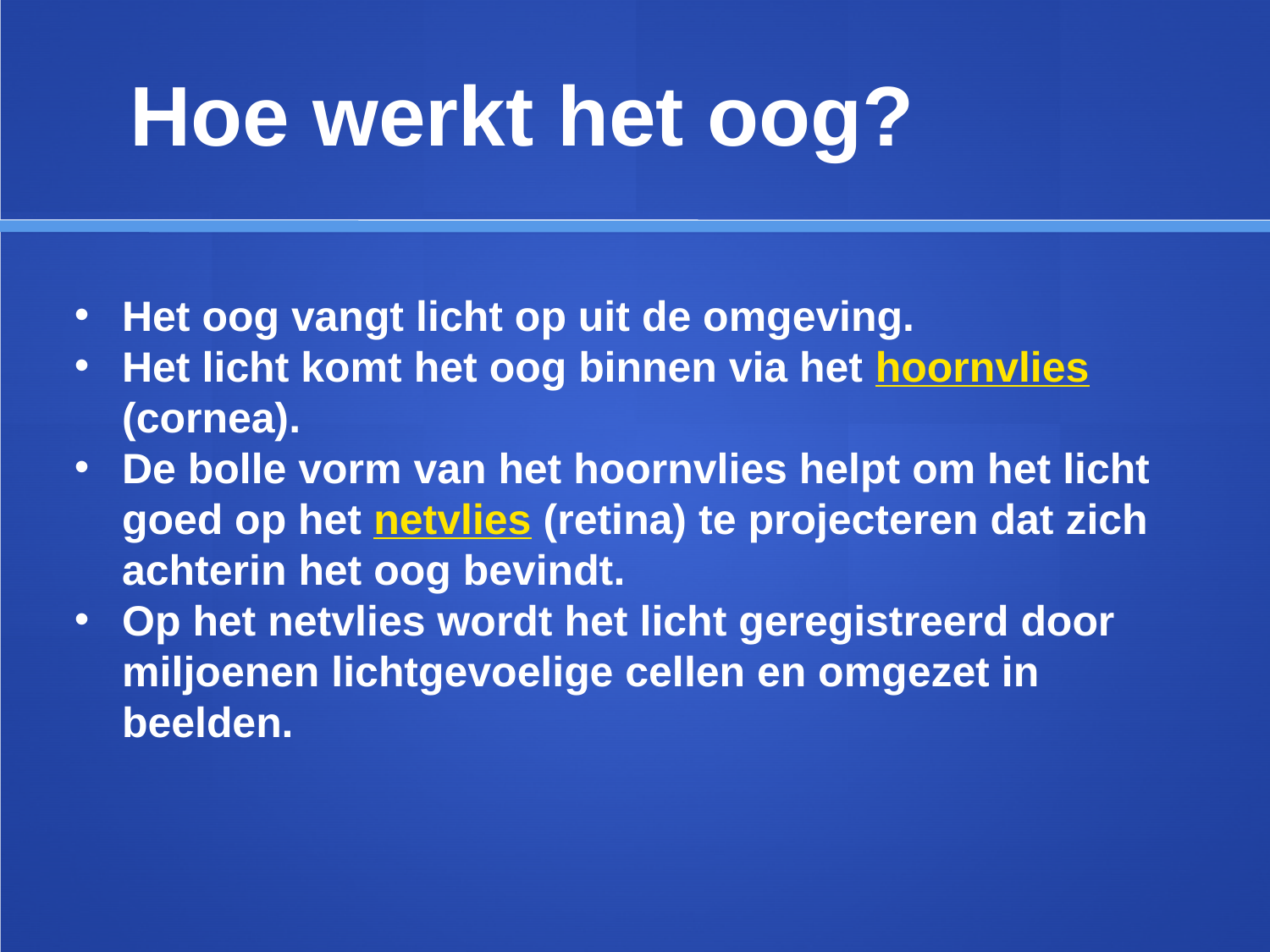

# Hoe werkt het oog?
Het oog vangt licht op uit de omgeving.
Het licht komt het oog binnen via het hoornvlies (cornea).
De bolle vorm van het hoornvlies helpt om het licht goed op het netvlies (retina) te projecteren dat zich achterin het oog bevindt.
Op het netvlies wordt het licht geregistreerd door miljoenen lichtgevoelige cellen en omgezet in beelden.